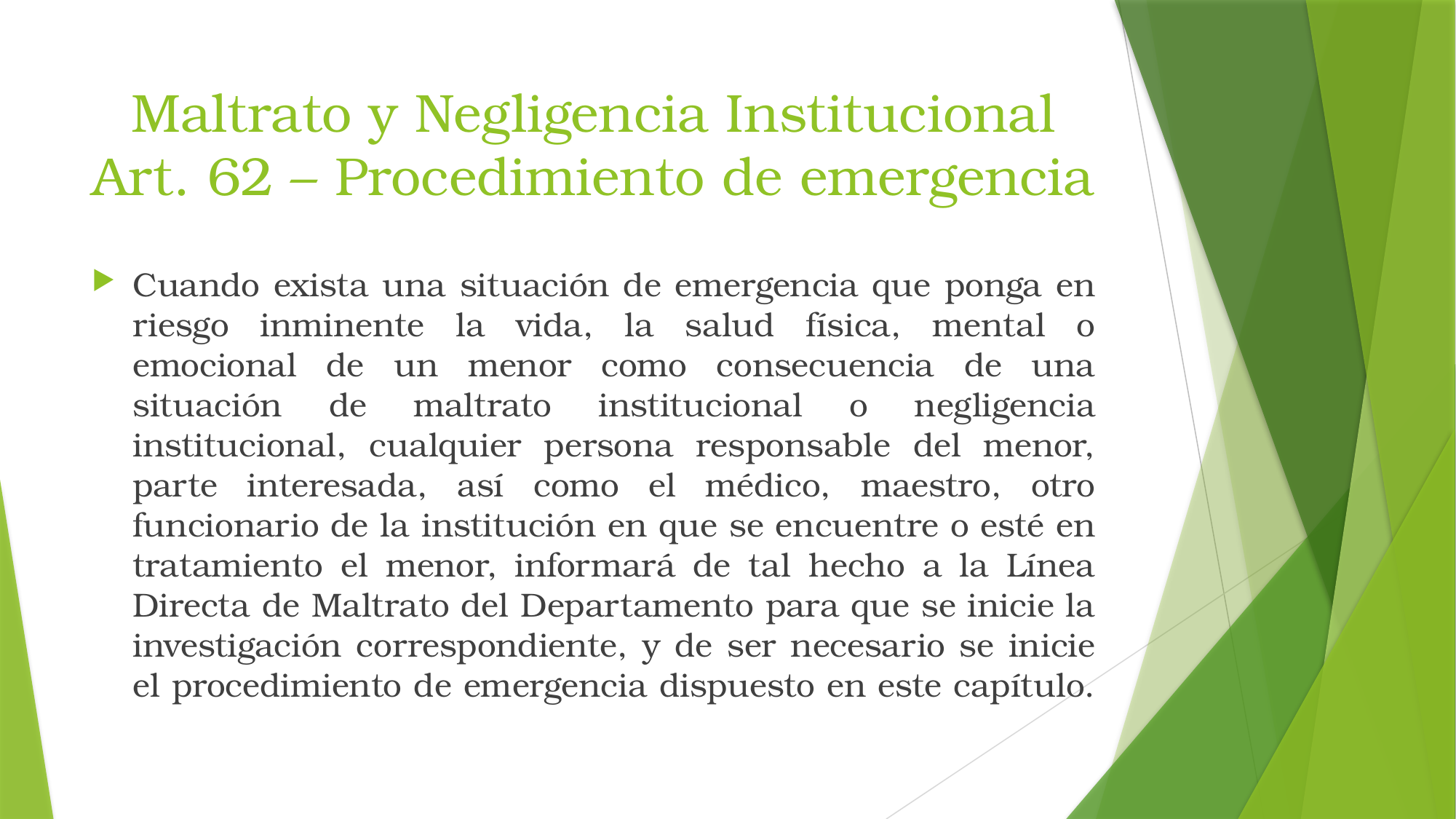

# Maltrato y Negligencia Institucional Art. 62 – Procedimiento de emergencia
Cuando exista una situación de emergencia que ponga en riesgo inminente la vida, la salud física, mental o emocional de un menor como consecuencia de una situación de maltrato institucional o negligencia institucional, cualquier persona responsable del menor, parte interesada, así como el médico, maestro, otro funcionario de la institución en que se encuentre o esté en tratamiento el menor, informará de tal hecho a la Línea Directa de Maltrato del Departamento para que se inicie la investigación correspondiente, y de ser necesario se inicie el procedimiento de emergencia dispuesto en este capítulo.